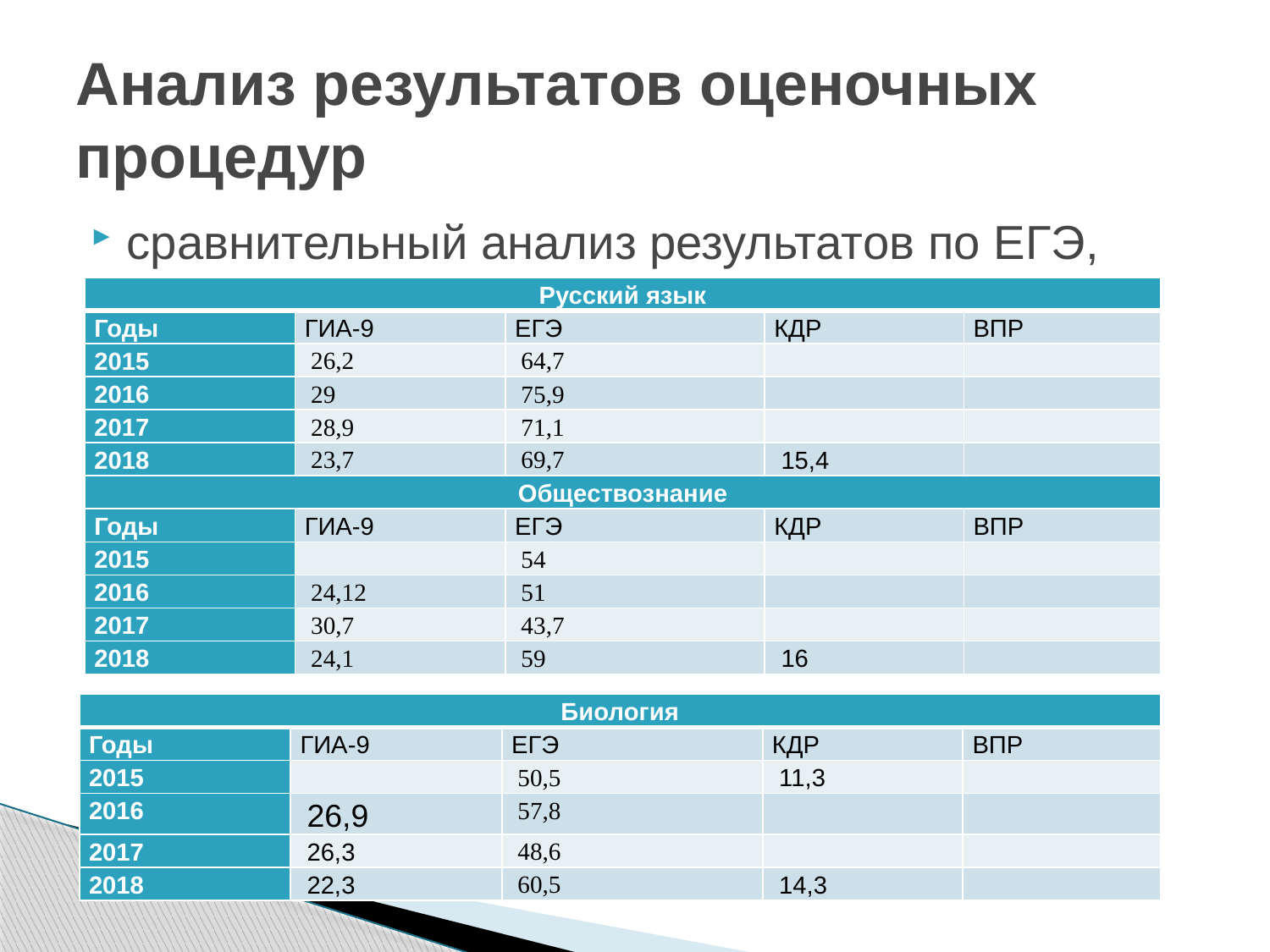

# Анализ результатов оценочных процедур
сравнительный анализ результатов по ЕГЭ, ГИА, ВПР, КДР

| Русский язык |  |  |  |  |
| --- | --- | --- | --- | --- |
| Годы | ГИА-9 | ЕГЭ | КДР | ВПР |
| 2015 | 26,2 | 64,7 |  |  |
| 2016 | 29 | 75,9 |  |  |
| 2017 | 28,9 | 71,1 |  |  |
| 2018 | 23,7 | 69,7 | 15,4 |  |
| Обществознание |  |  |  |  |
| Годы | ГИА-9 | ЕГЭ | КДР | ВПР |
| 2015 |  | 54 |  |  |
| 2016 | 24,12 | 51 |  |  |
| 2017 | 30,7 | 43,7 |  |  |
| 2018 | 24,1 | 59 | 16 |  |
| Биология |  |  |  |  |
| --- | --- | --- | --- | --- |
| Годы | ГИА-9 | ЕГЭ | КДР | ВПР |
| 2015 |  | 50,5 | 11,3 |  |
| 2016 | 26,9 | 57,8 |  |  |
| 2017 | 26,3 | 48,6 |  |  |
| 2018 | 22,3 | 60,5 | 14,3 |  |